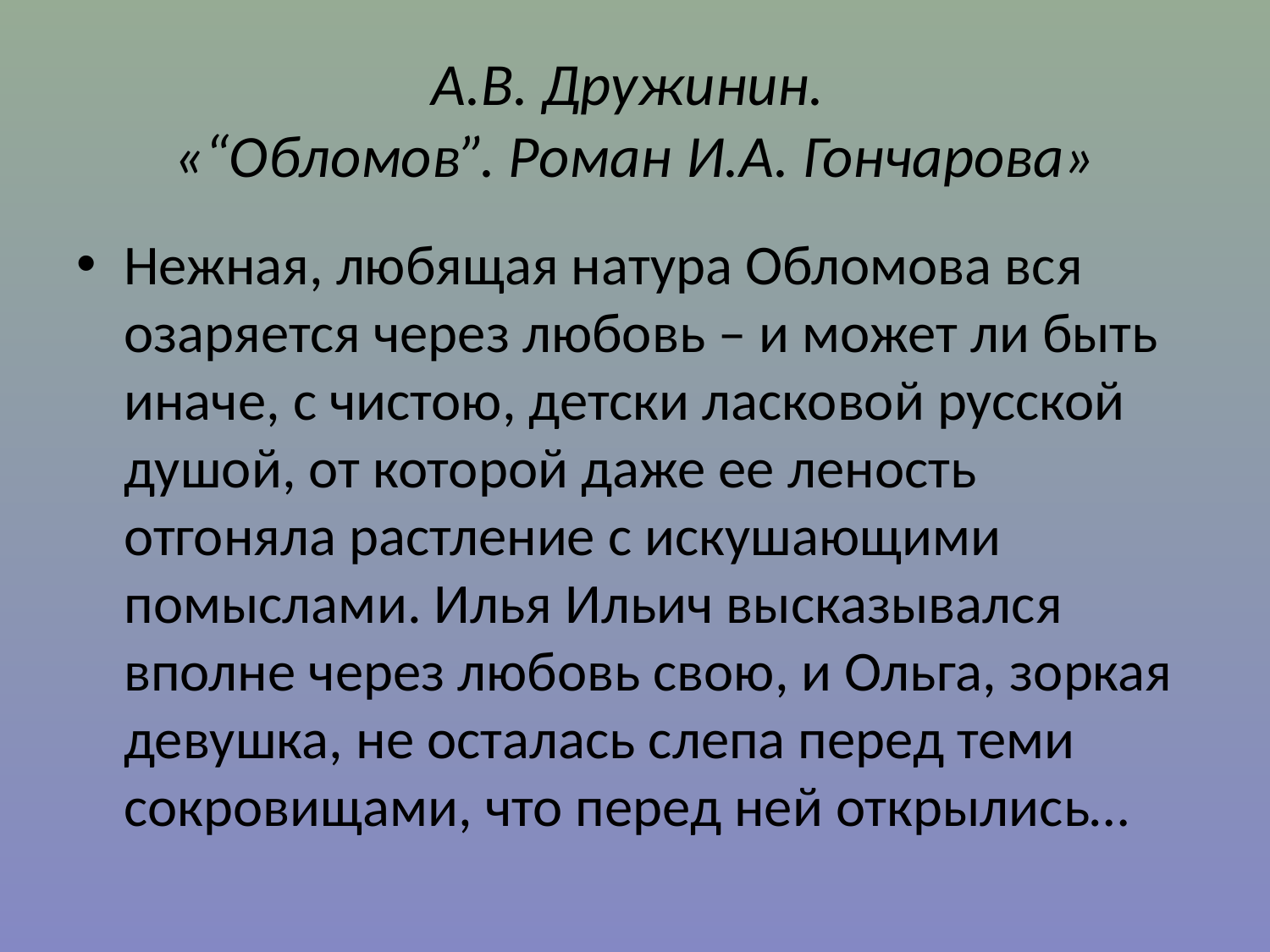

# А.В. Дружинин. «“Обломов”. Роман И.А. Гончарова»
Нежная, любящая натура Обломова вся озаряется через любовь – и может ли быть иначе, с чистою, детски ласковой русской душой, от которой даже ее леность отгоняла растление с искушающими помыслами. Илья Ильич высказывался вполне через любовь свою, и Ольга, зоркая девушка, не осталась слепа перед теми сокровищами, что перед ней открылись…